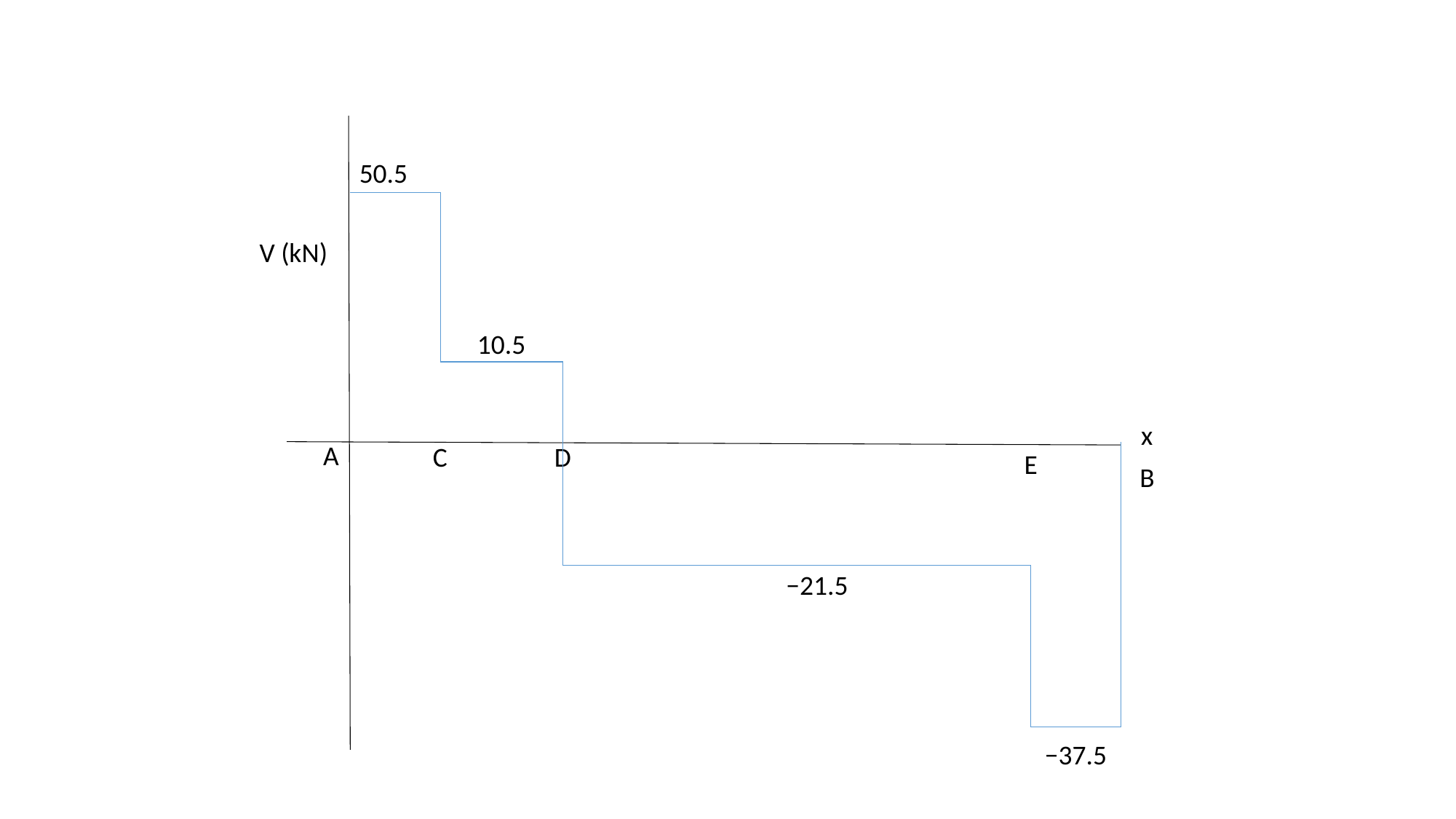

50.5
V (kN)
10.5
x
A
C
D
E
B
−21.5
−37.5